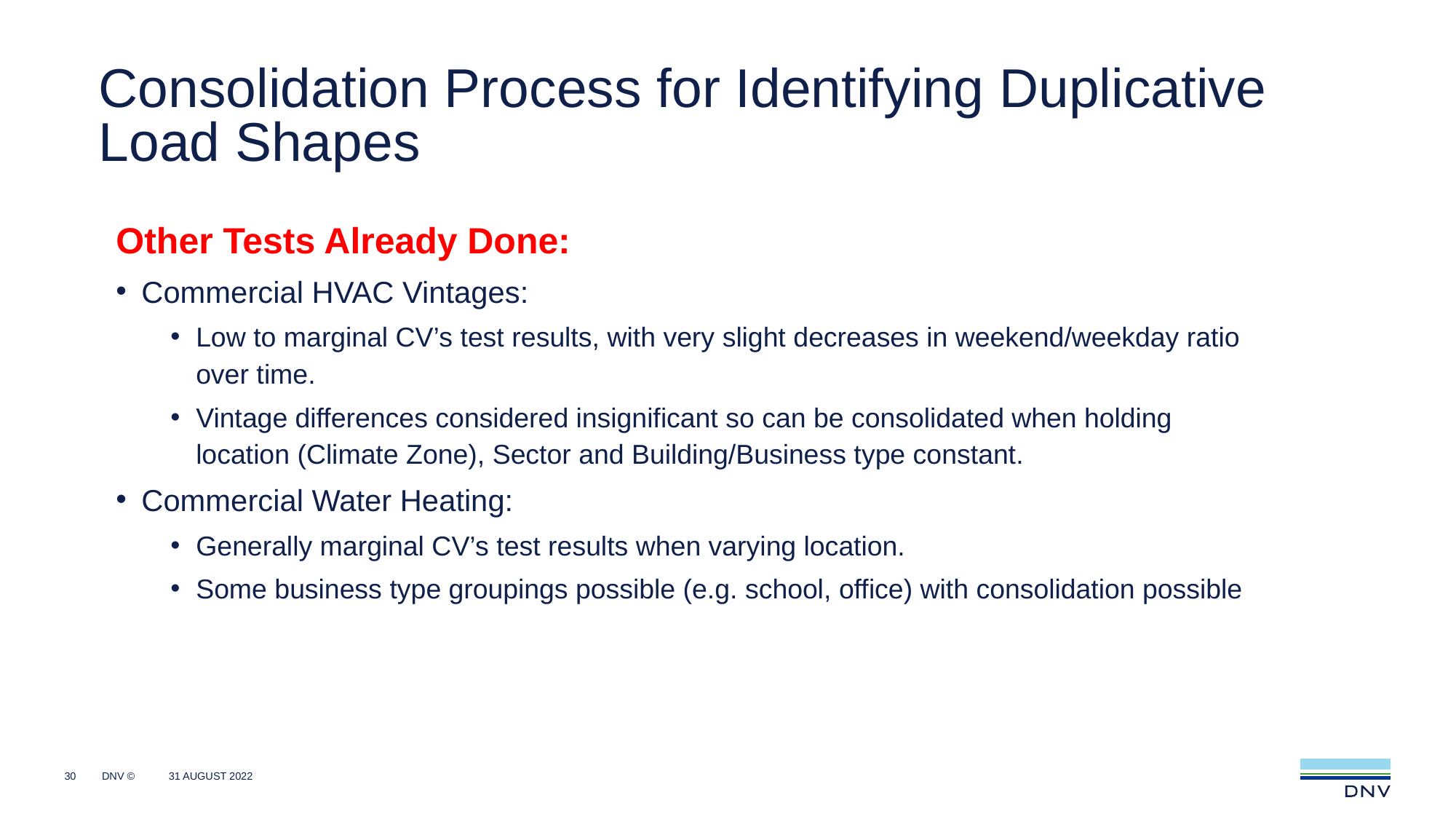

# Consolidation Process for Identifying Duplicative Load Shapes
Other Tests Already Done:
Commercial HVAC Vintages:
Low to marginal CV’s test results, with very slight decreases in weekend/weekday ratio over time.
Vintage differences considered insignificant so can be consolidated when holding location (Climate Zone), Sector and Building/Business type constant.
Commercial Water Heating:
Generally marginal CV’s test results when varying location.
Some business type groupings possible (e.g. school, office) with consolidation possible
30